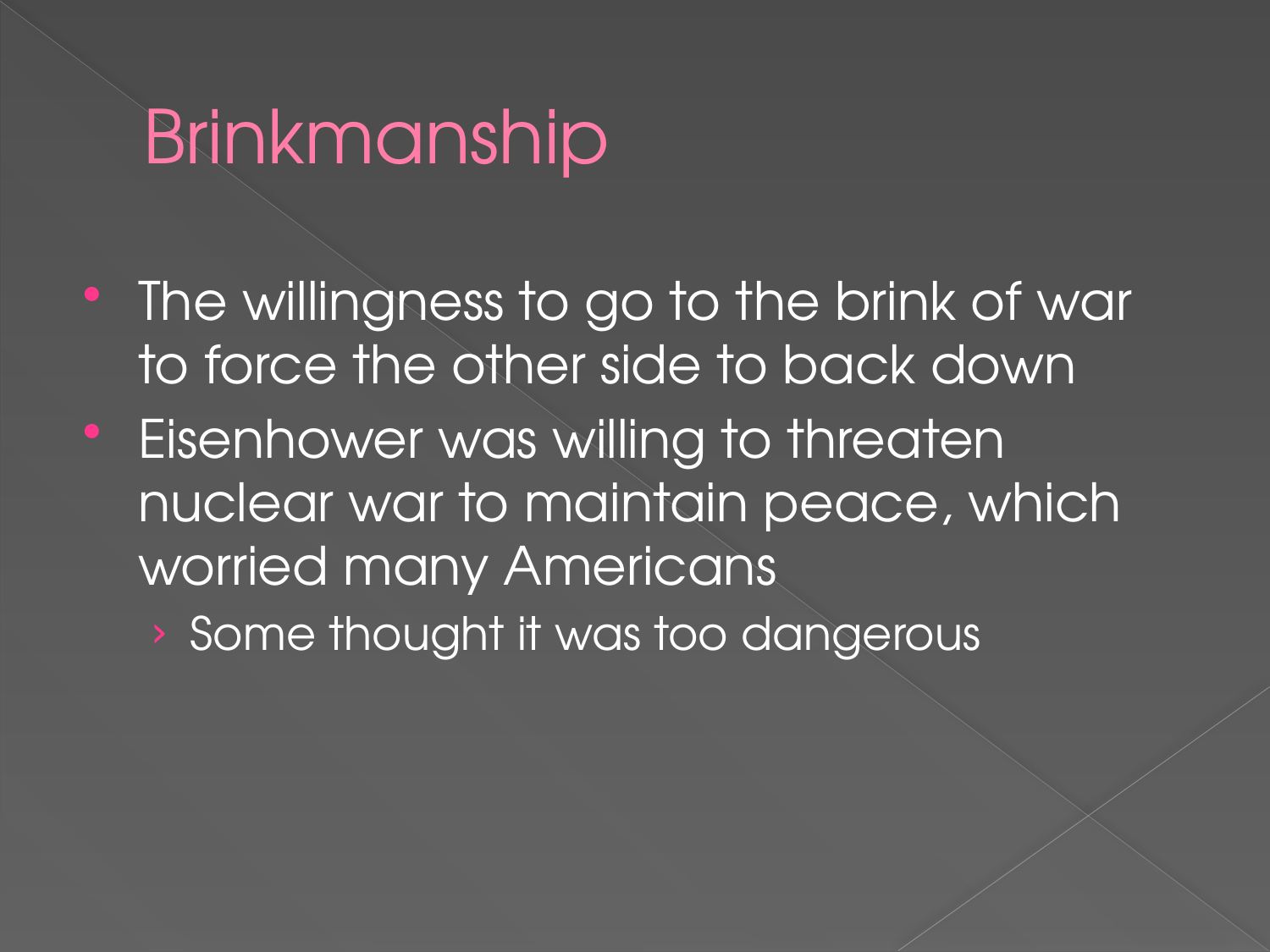

# Brinkmanship
The willingness to go to the brink of war to force the other side to back down
Eisenhower was willing to threaten nuclear war to maintain peace, which worried many Americans
Some thought it was too dangerous